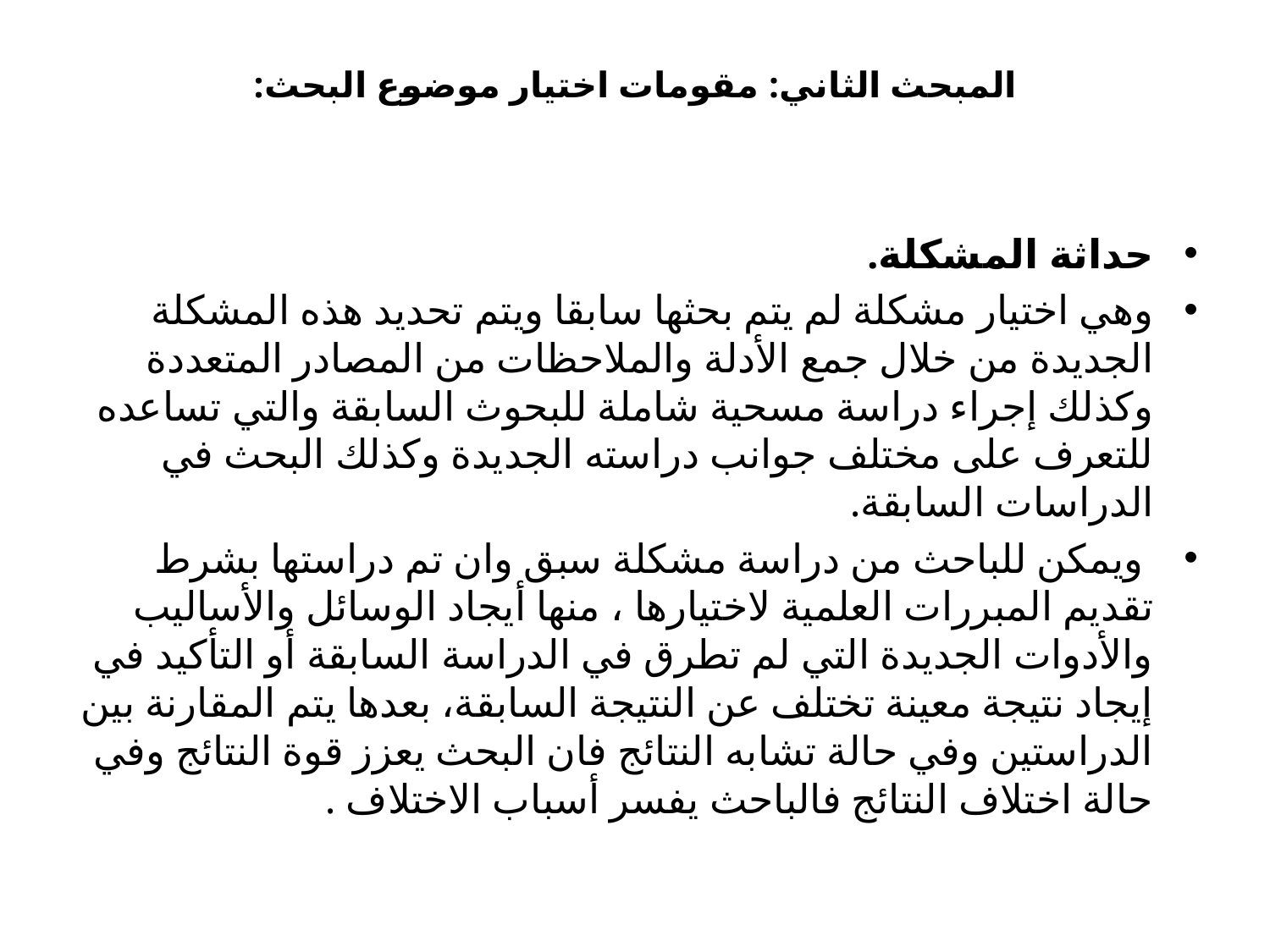

# المبحث الثاني: مقومات اختيار موضوع البحث:
حداثة المشكلة.
وهي اختيار مشكلة لم يتم بحثها سابقا ويتم تحديد هذه المشكلة الجديدة من خلال جمع الأدلة والملاحظات من المصادر المتعددة وكذلك إجراء دراسة مسحية شاملة للبحوث السابقة والتي تساعده للتعرف على مختلف جوانب دراسته الجديدة وكذلك البحث في الدراسات السابقة.
 ويمكن للباحث من دراسة مشكلة سبق وان تم دراستها بشرط تقديم المبررات العلمية لاختيارها ، منها أيجاد الوسائل والأساليب والأدوات الجديدة التي لم تطرق في الدراسة السابقة أو التأكيد في إيجاد نتيجة معينة تختلف عن النتيجة السابقة، بعدها يتم المقارنة بين الدراستين وفي حالة تشابه النتائج فان البحث يعزز قوة النتائج وفي حالة اختلاف النتائج فالباحث يفسر أسباب الاختلاف .